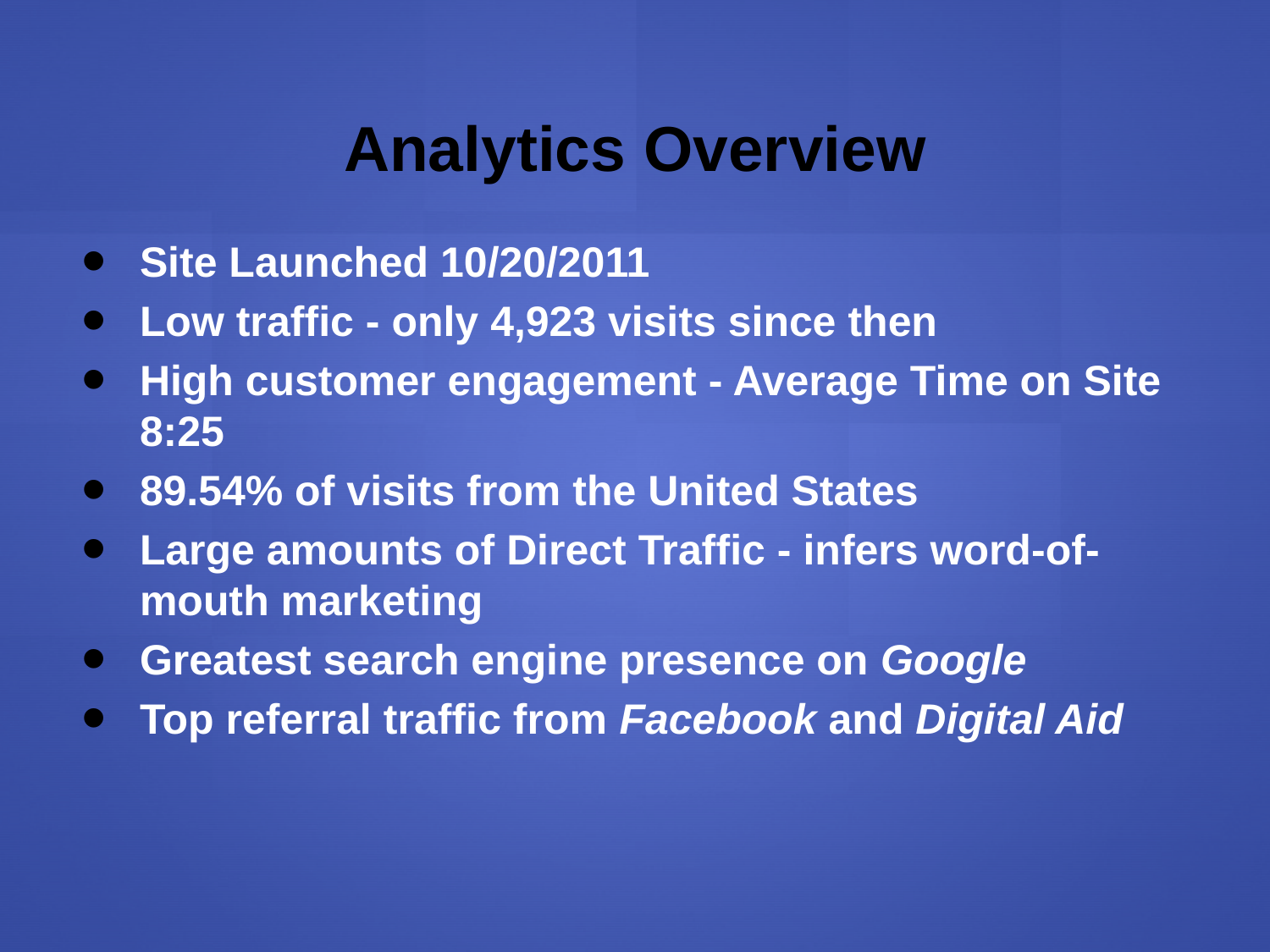

# Analytics Overview
Site Launched 10/20/2011
Low traffic - only 4,923 visits since then
High customer engagement - Average Time on Site 8:25
89.54% of visits from the United States
Large amounts of Direct Traffic - infers word-of-mouth marketing
Greatest search engine presence on Google
Top referral traffic from Facebook and Digital Aid